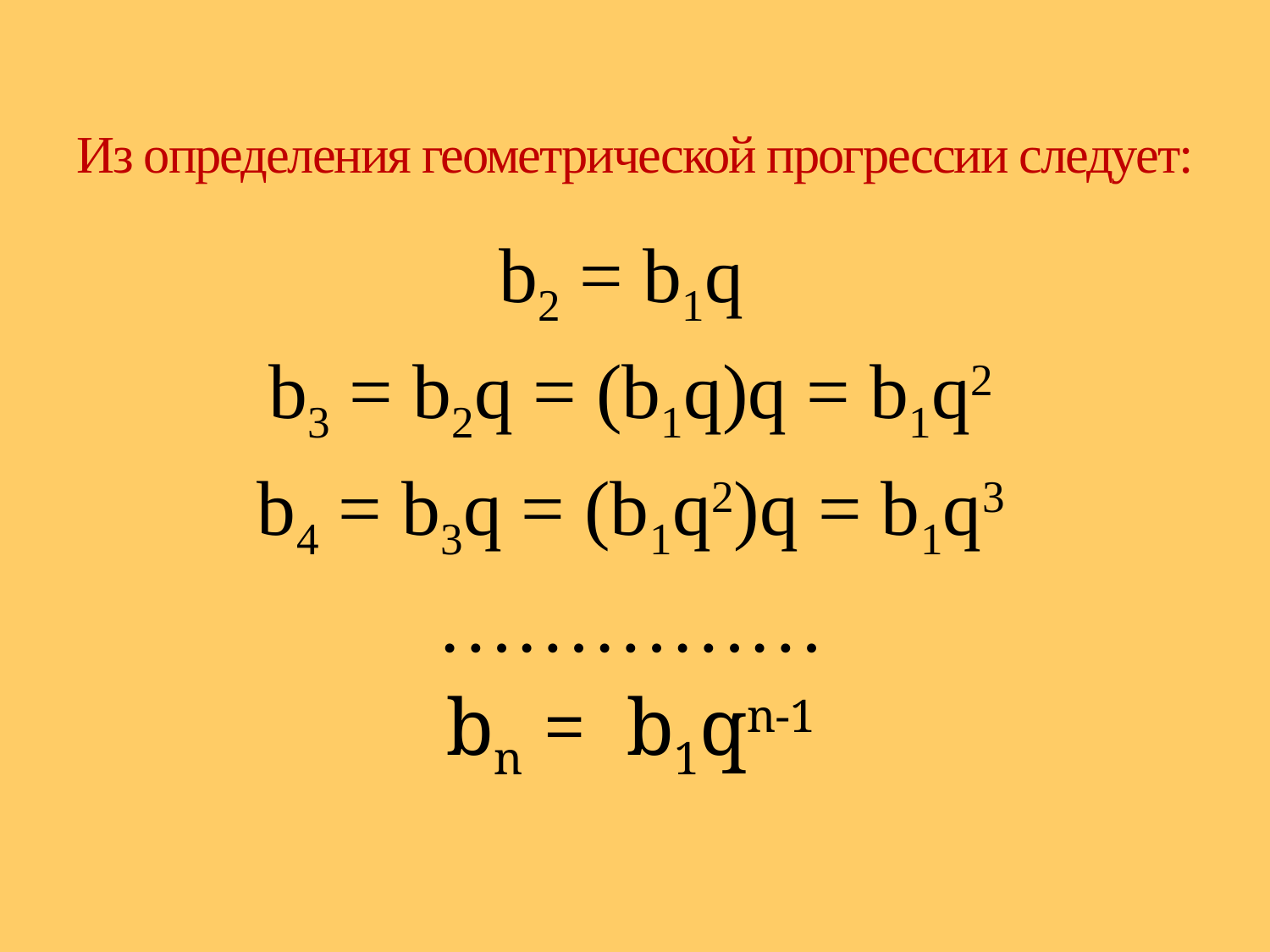

# Из определения геометрической прогрессии следует:

b2 = b1q
b3 = b2q = (b1q)q = b1q2
b4 = b3q = (b1q2)q = b1q3
……………
bn =  b1qn-1